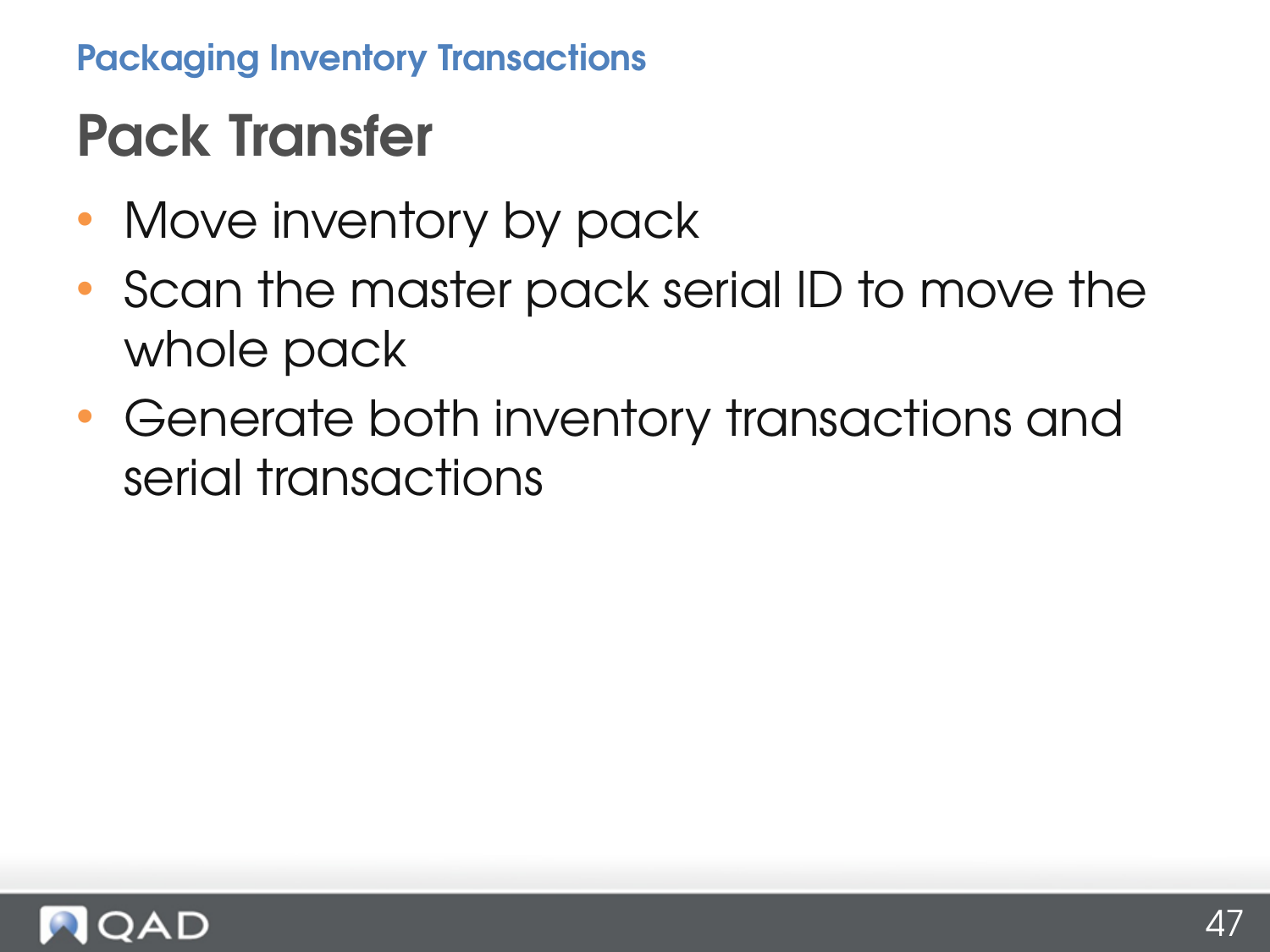

Packaging Inventory Transactions
# Pack Transfer
Move inventory by pack
Scan the master pack serial ID to move the whole pack
Generate both inventory transactions and serial transactions
47